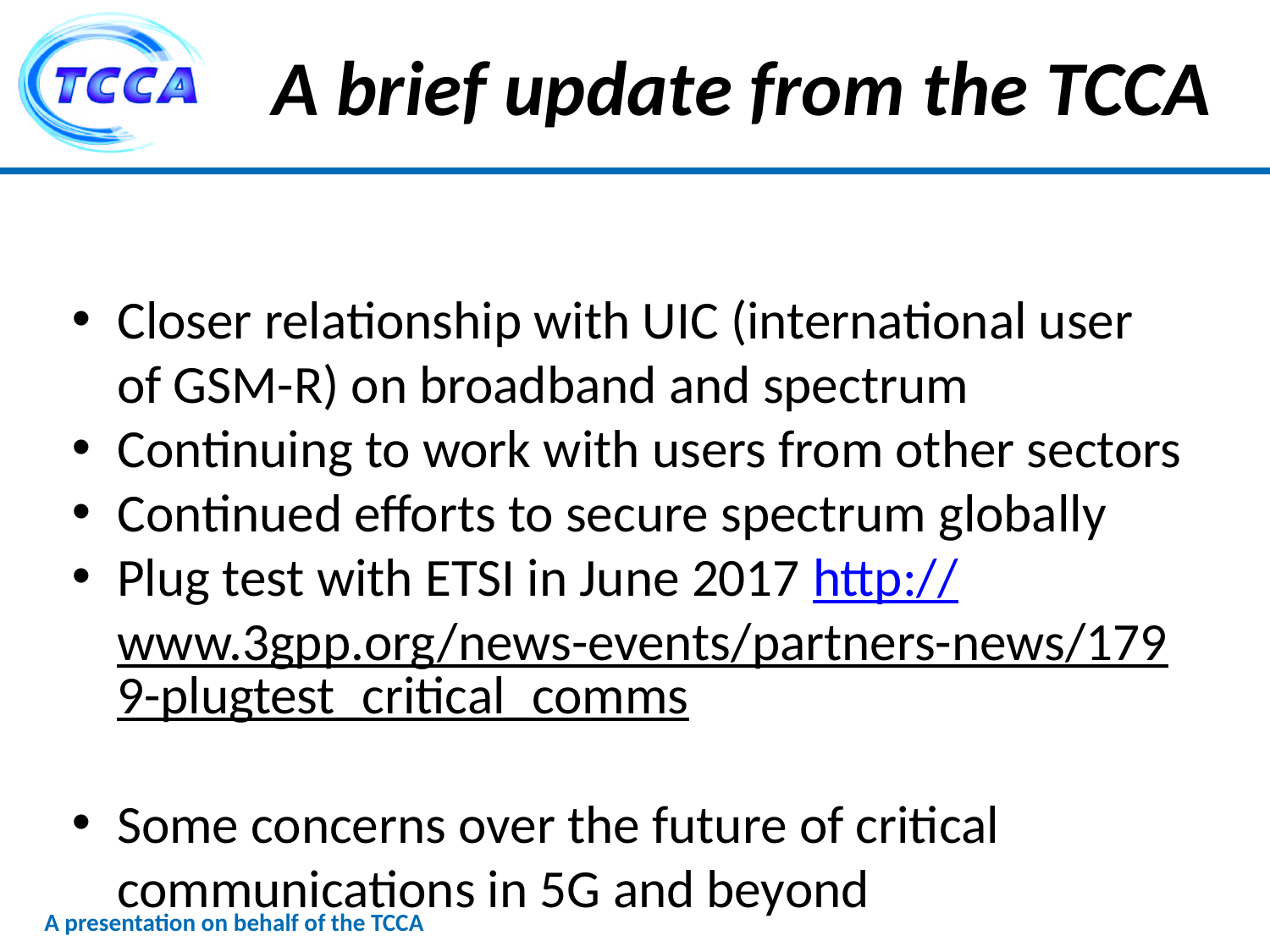

# A brief update from the TCCA
Closer relationship with UIC (international user of GSM-R) on broadband and spectrum
Continuing to work with users from other sectors
Continued efforts to secure spectrum globally
Plug test with ETSI in June 2017 http://www.3gpp.org/news-events/partners-news/1799-plugtest_critical_comms
Some concerns over the future of critical communications in 5G and beyond